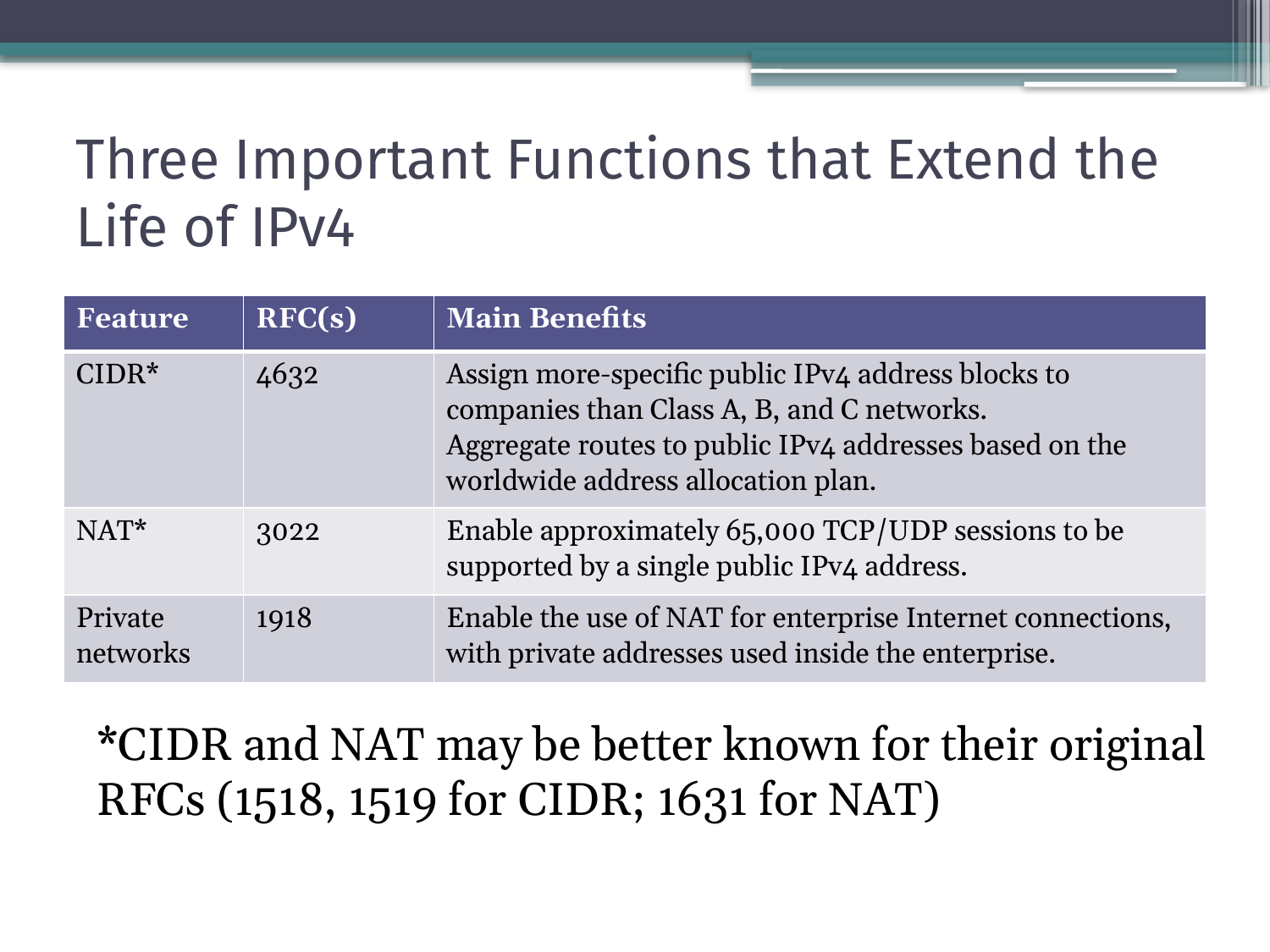

# Three Important Functions that Extend the Life of IPv4
| Feature | RFC(s) | Main Benefits |
| --- | --- | --- |
| CIDR\* | 4632 | Assign more-specific public IPv4 address blocks to companies than Class A, B, and C networks. Aggregate routes to public IPv4 addresses based on the worldwide address allocation plan. |
| NAT\* | 3022 | Enable approximately 65,000 TCP/UDP sessions to be supported by a single public IPv4 address. |
| Private networks | 1918 | Enable the use of NAT for enterprise Internet connections, with private addresses used inside the enterprise. |
*CIDR and NAT may be better known for their original RFCs (1518, 1519 for CIDR; 1631 for NAT)